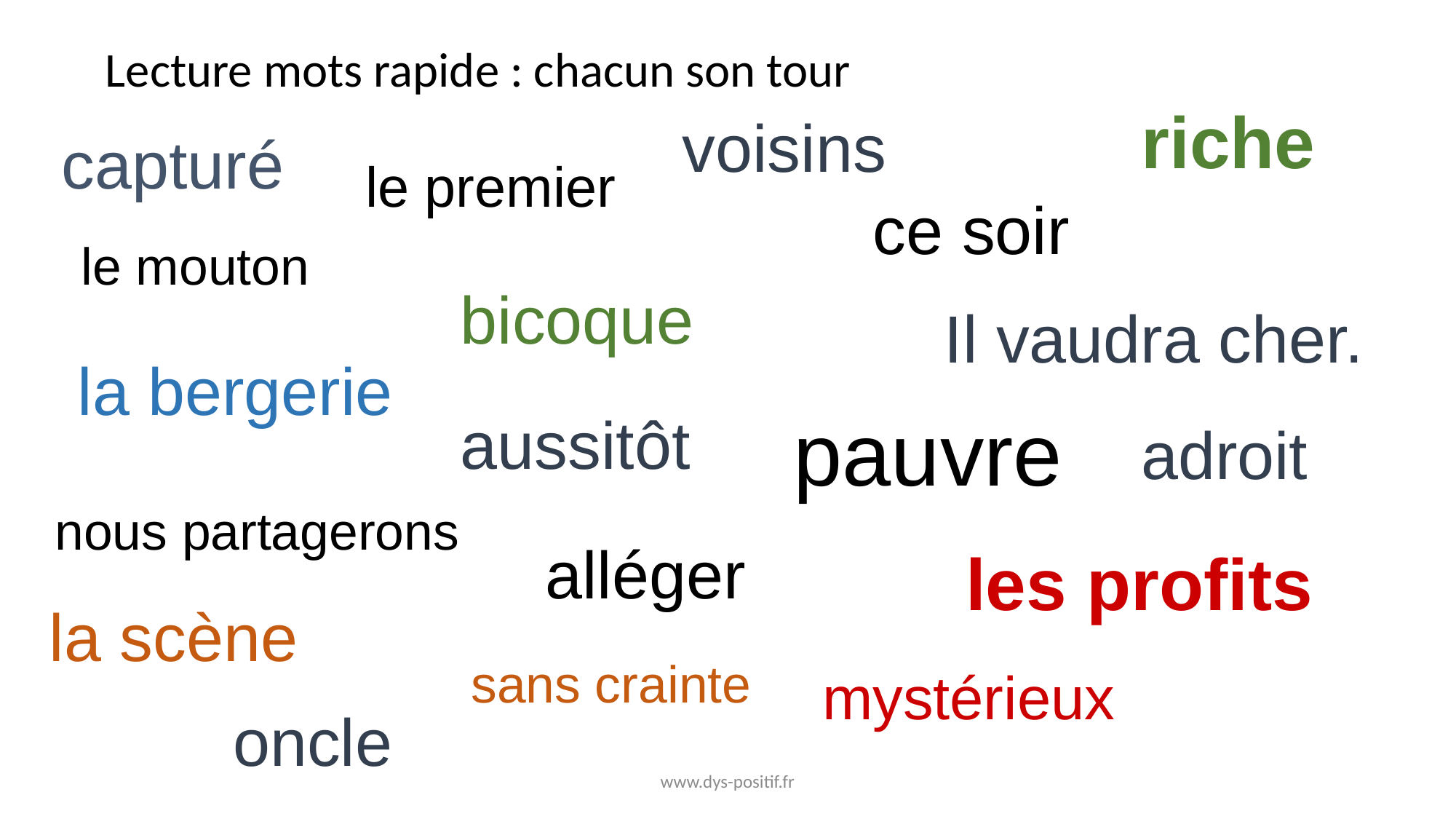

# Lecture mots rapide : chacun son tour
riche
voisins
capturé
le premier
ce soir
le mouton
bicoque
Il vaudra cher.
la bergerie
pauvre
aussitôt
adroit
nous partagerons
alléger
les profits
la scène
sans crainte
mystérieux
oncle
www.dys-positif.fr